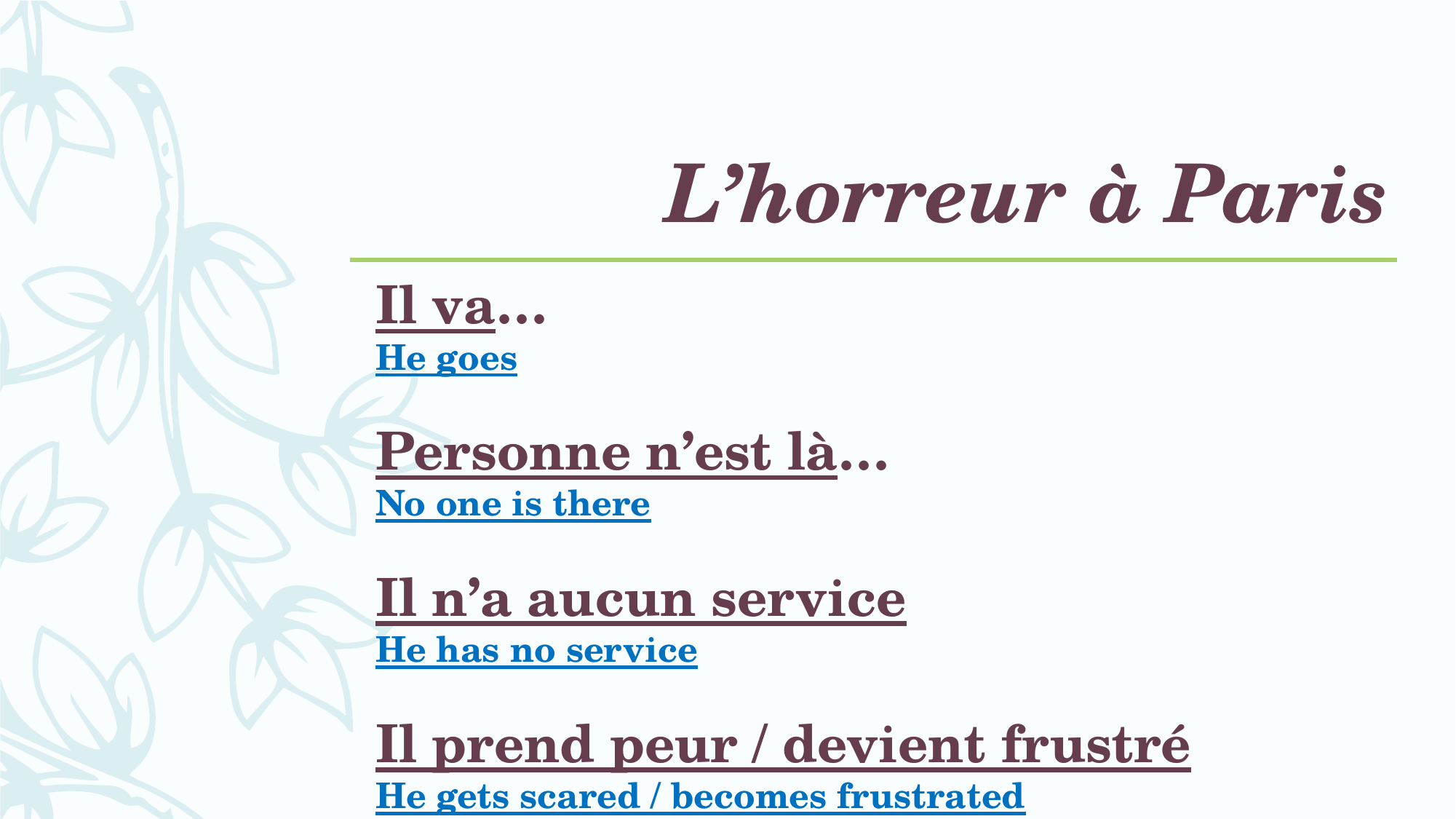

# L’horreur à Paris
Il va…
He goes

Personne n’est là…
No one is there

Il n’a aucun service
He has no service

Il prend peur / devient frustré
He gets scared / becomes frustrated